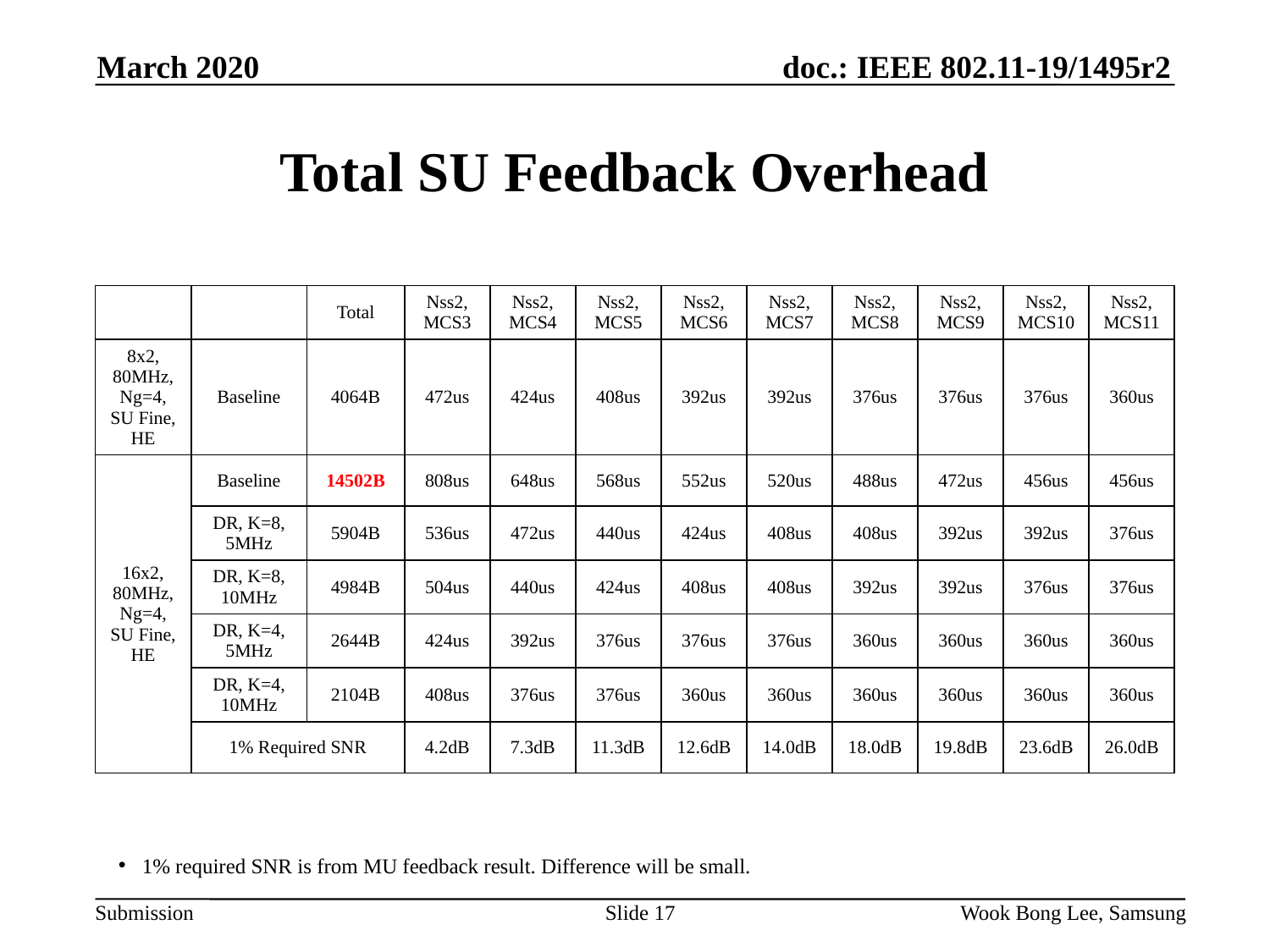

March 2020
# Total SU Feedback Overhead
|  |  | Total | Nss2, MCS3 | Nss2, MCS4 | Nss2, MCS5 | Nss2, MCS6 | Nss2, MCS7 | Nss2, MCS8 | Nss2, MCS9 | Nss2, MCS10 | Nss2, MCS11 |
| --- | --- | --- | --- | --- | --- | --- | --- | --- | --- | --- | --- |
| 8x2, 80MHz, Ng=4, SU Fine, HE | Baseline | 4064B | 472us | 424us | 408us | 392us | 392us | 376us | 376us | 376us | 360us |
| 16x2, 80MHz, Ng=4, SU Fine, HE | Baseline | 14502B | 808us | 648us | 568us | 552us | 520us | 488us | 472us | 456us | 456us |
|  | DR, K=8, 5MHz | 5904B | 536us | 472us | 440us | 424us | 408us | 408us | 392us | 392us | 376us |
|  | DR, K=8, 10MHz | 4984B | 504us | 440us | 424us | 408us | 408us | 392us | 392us | 376us | 376us |
|  | DR, K=4, 5MHz | 2644B | 424us | 392us | 376us | 376us | 376us | 360us | 360us | 360us | 360us |
|  | DR, K=4, 10MHz | 2104B | 408us | 376us | 376us | 360us | 360us | 360us | 360us | 360us | 360us |
|  | 1% Required SNR |  | 4.2dB | 7.3dB | 11.3dB | 12.6dB | 14.0dB | 18.0dB | 19.8dB | 23.6dB | 26.0dB |
1% required SNR is from MU feedback result. Difference will be small.
Slide 17
Wook Bong Lee, Samsung